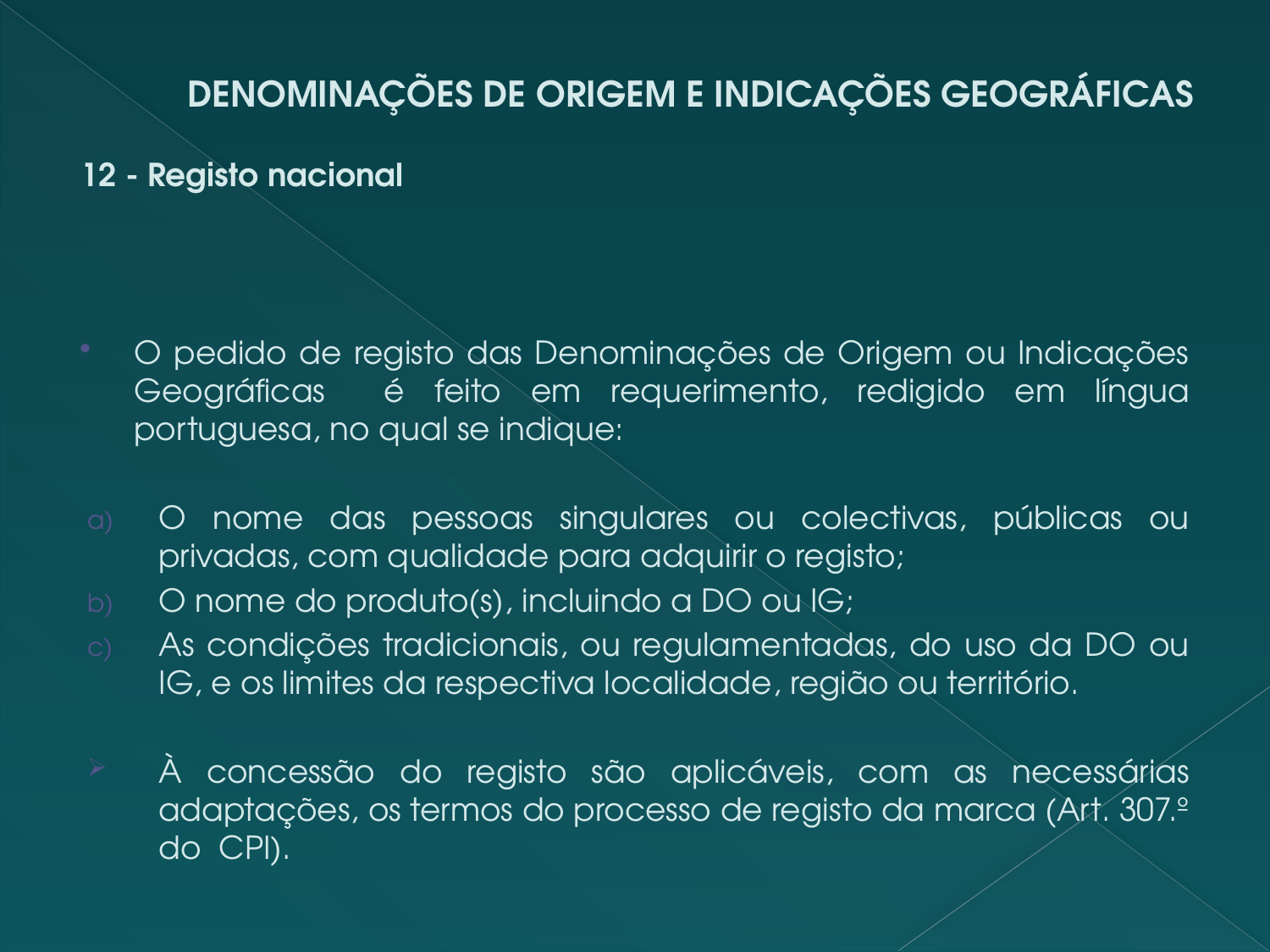

# DENOMINAÇÕES DE ORIGEM E INDICAÇÕES GEOGRÁFICAS
12 - Registo nacional

O pedido de registo das Denominações de Origem ou Indicações Geográficas  é feito em requerimento, redigido em língua portuguesa, no qual se indique:

O nome das pessoas singulares ou colectivas, públicas ou privadas, com qualidade para adquirir o registo;
O nome do produto(s), incluindo a DO ou IG;
As condições tradicionais, ou regulamentadas, do uso da DO ou IG, e os limites da respectiva localidade, região ou território.

À concessão do registo são aplicáveis, com as necessárias adaptações, os termos do processo de registo da marca (Art. 307.º do  CPI).